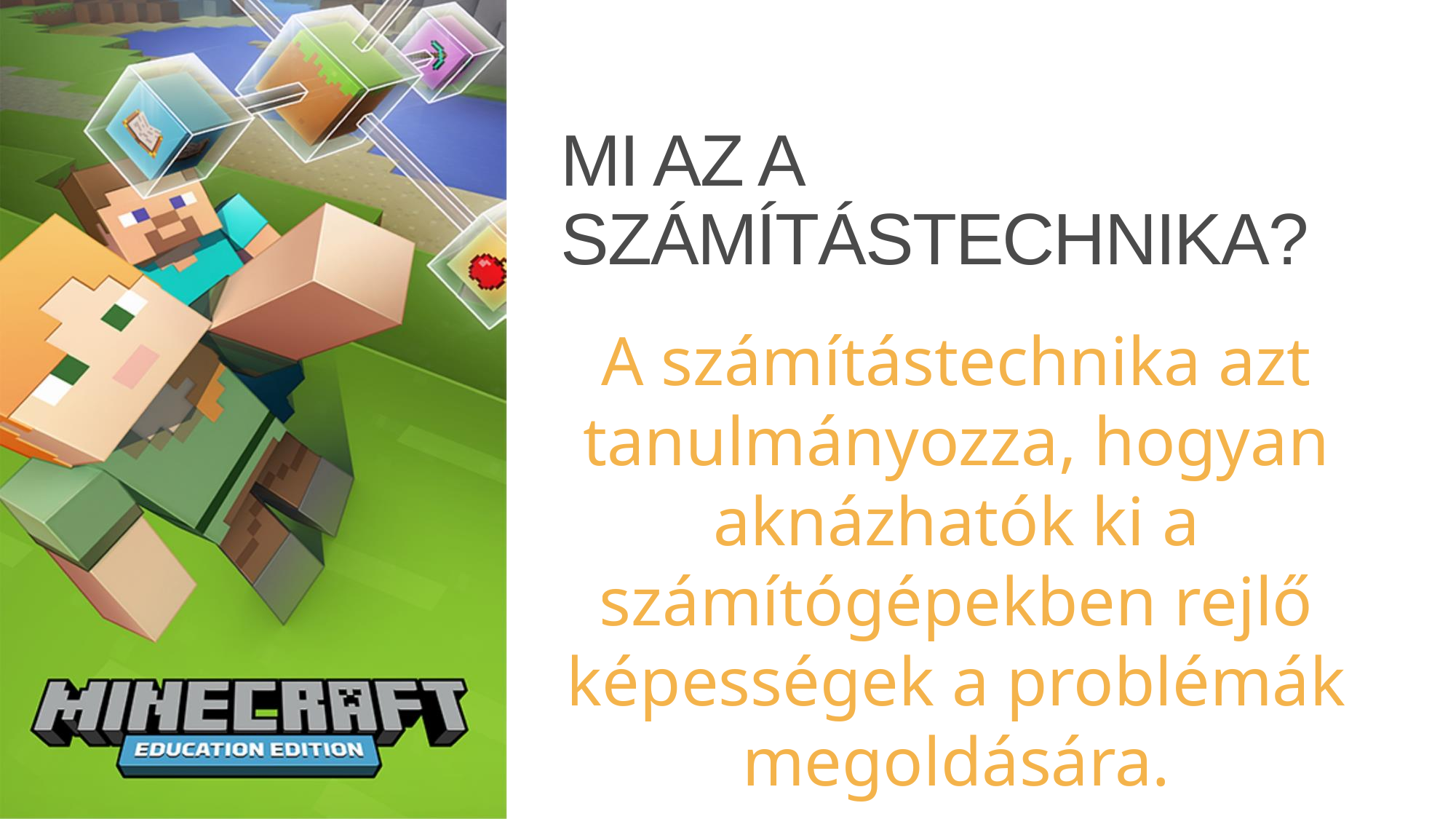

# Mi az a számítástechnika?
A számítástechnika azt tanulmányozza, hogyan aknázhatók ki a számítógépekben rejlő képességek a problémák megoldására.